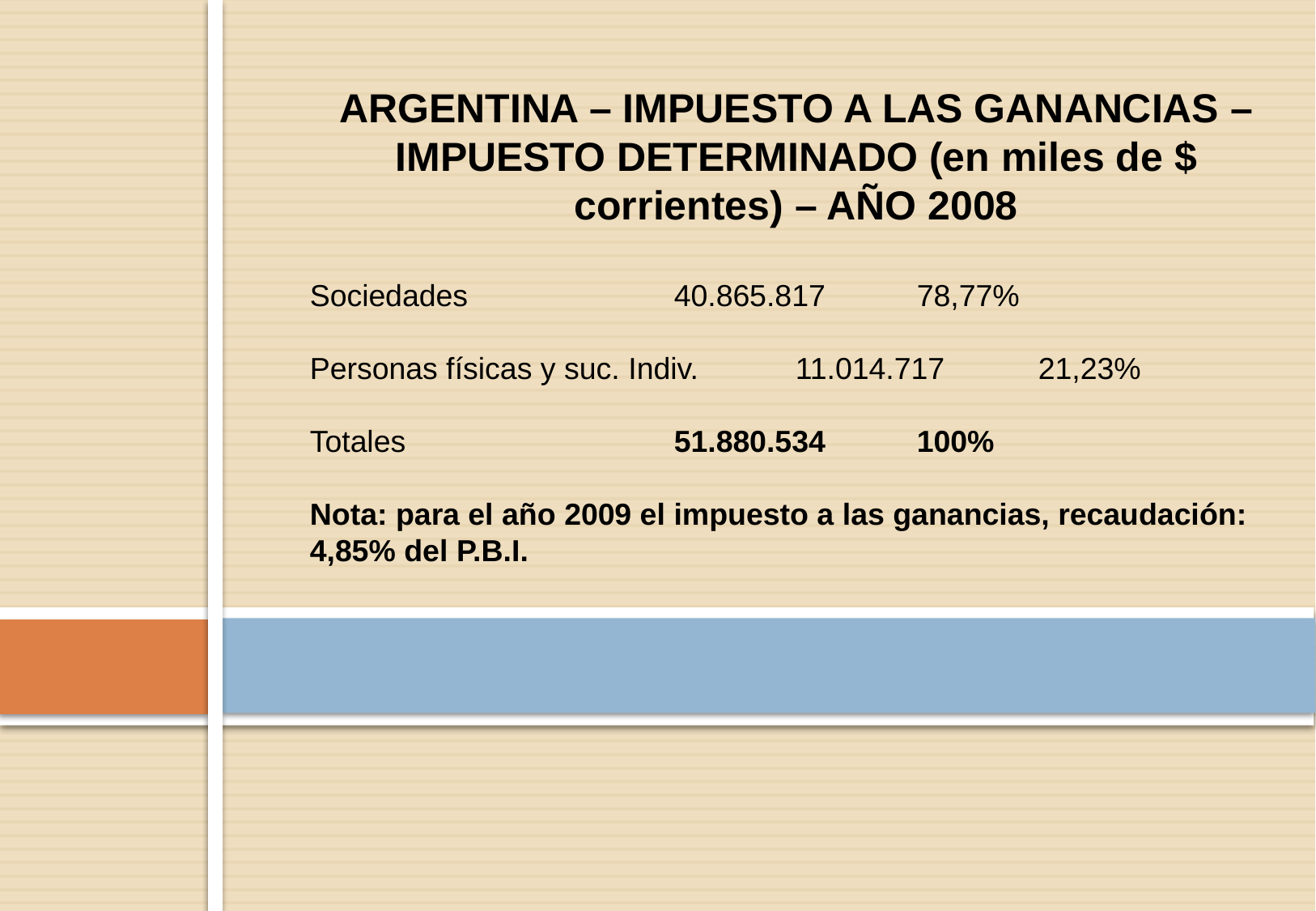

ARGENTINA – IMPUESTO A LAS GANANCIAS – IMPUESTO DETERMINADO (en miles de $ corrientes) – AÑO 2008

Sociedades		40.865.817	78,77%

Personas físicas y suc. Indiv. 	11.014.717	21,23%

Totales			51.880.534	100%

Nota: para el año 2009 el impuesto a las ganancias, recaudación: 4,85% del P.B.I.
#